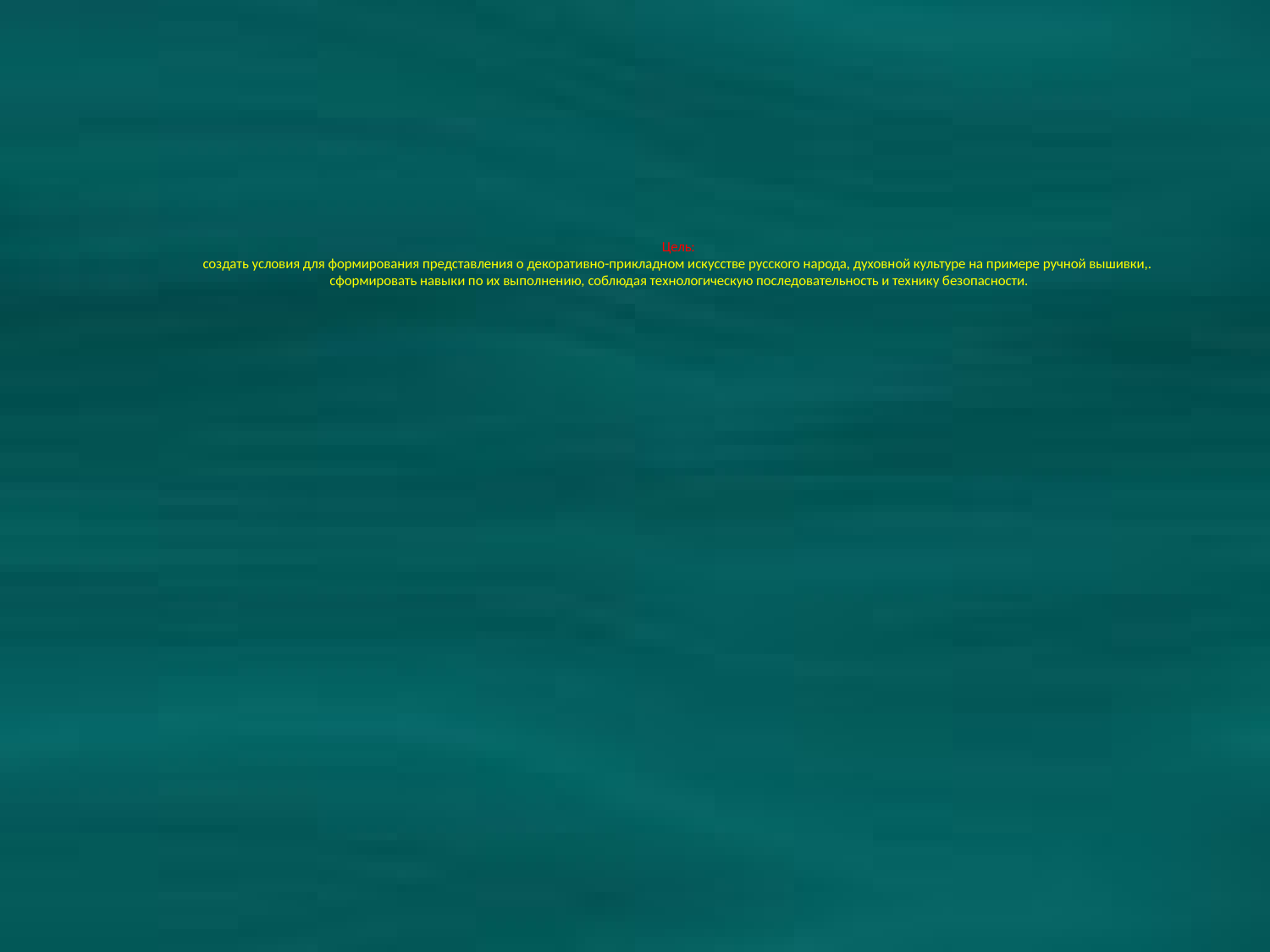

# Цель: создать условия для формирования представления о декоративно-прикладном искусстве русского народа, духовной культуре на примере ручной вышивки,. сформировать навыки по их выполнению, соблюдая технологическую последовательность и технику безопасности.